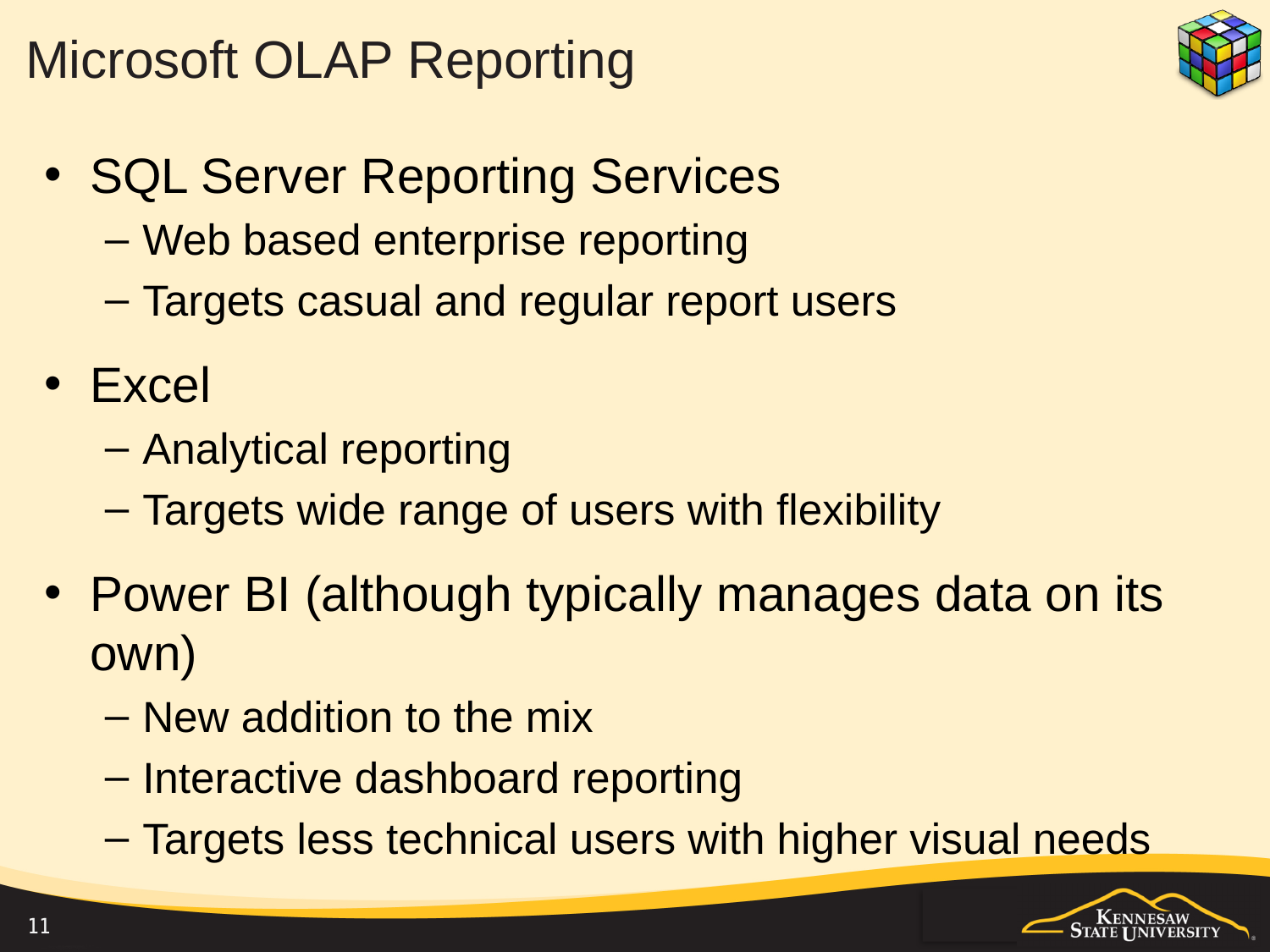

# Microsoft OLAP Reporting
SQL Server Reporting Services
Web based enterprise reporting
Targets casual and regular report users
Excel
Analytical reporting
Targets wide range of users with flexibility
Power BI (although typically manages data on its own)
New addition to the mix
Interactive dashboard reporting
Targets less technical users with higher visual needs
11